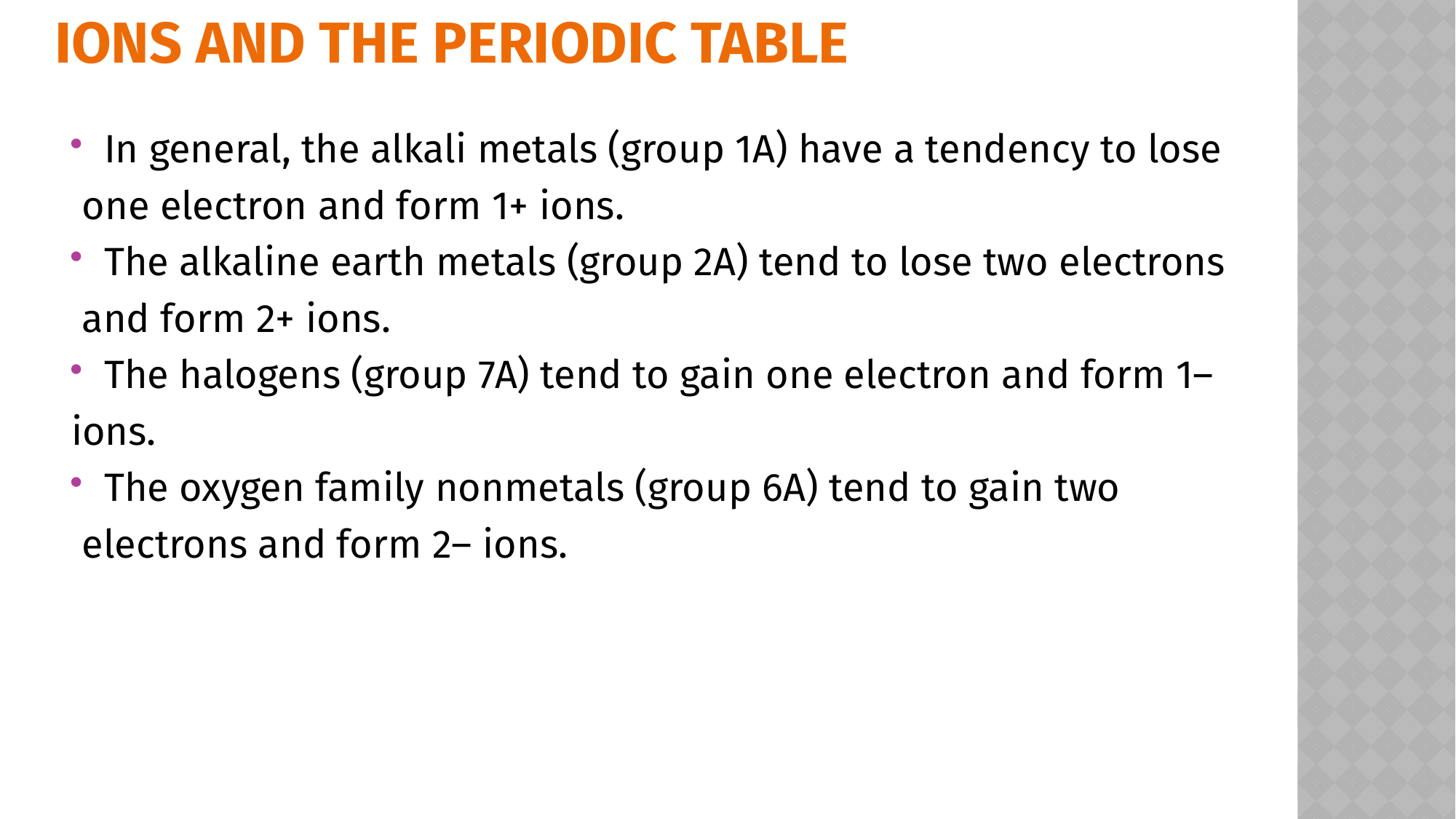

# Ions and the Periodic Table
In general, the alkali metals (group 1A) have a tendency to lose
 one electron and form 1+ ions.
The alkaline earth metals (group 2A) tend to lose two electrons
 and form 2+ ions.
The halogens (group 7A) tend to gain one electron and form 1–
ions.
The oxygen family nonmetals (group 6A) tend to gain two
 electrons and form 2– ions.